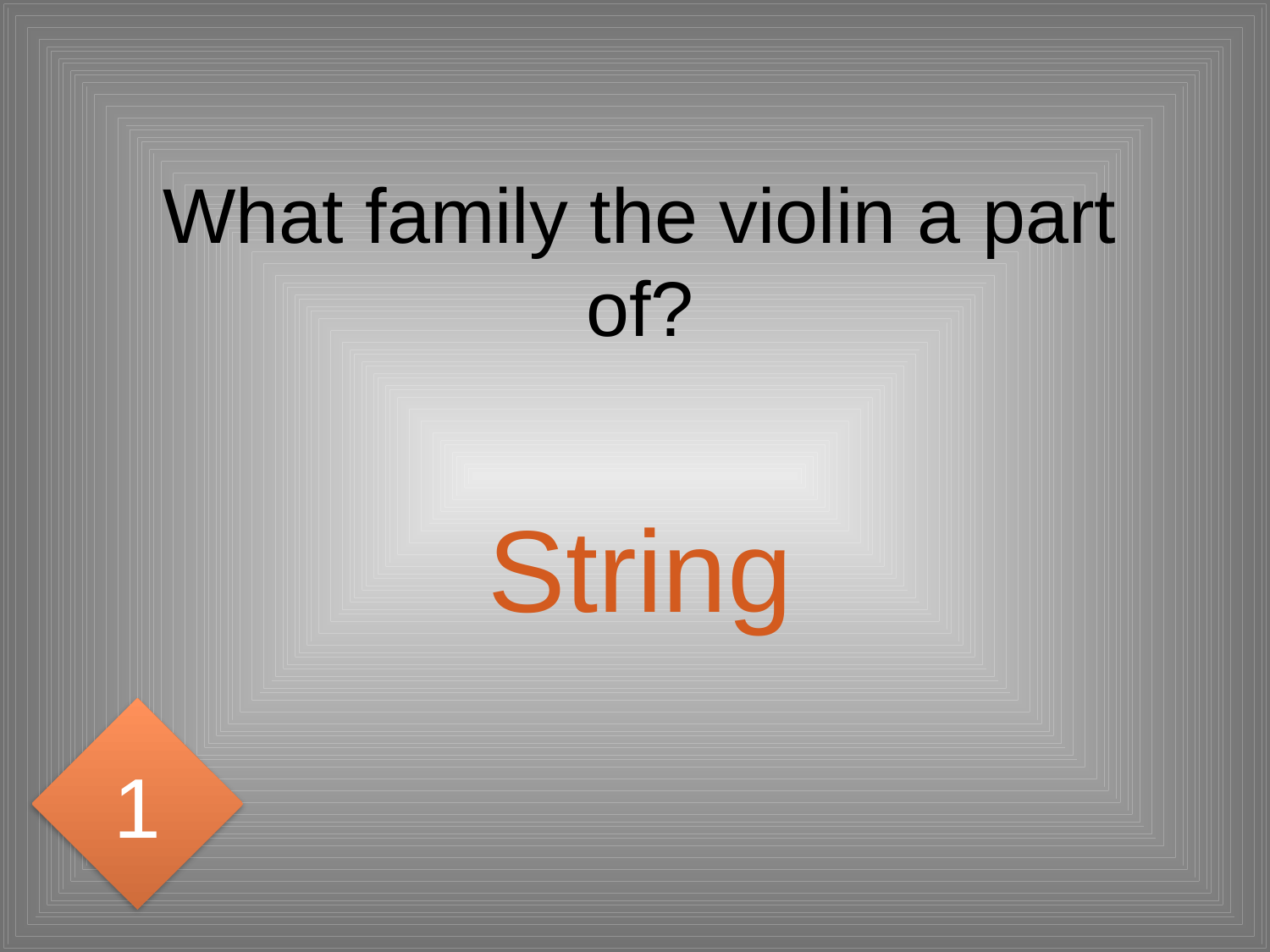

# What family the violin a part of?
String
1